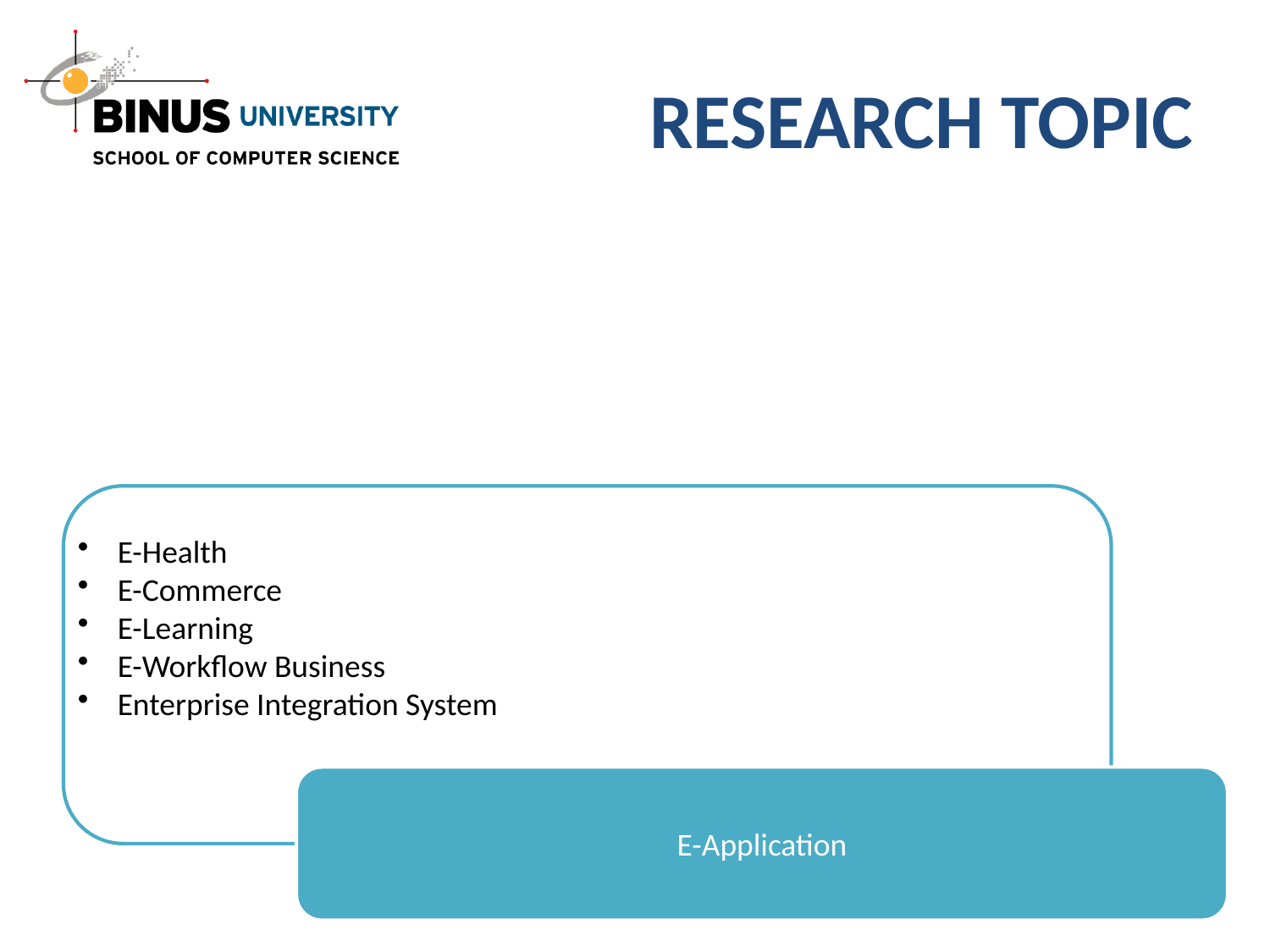

# Research topic
E-Application
E-Health
E-Commerce
E-Learning
E-Workflow Business
Enterprise Integration System